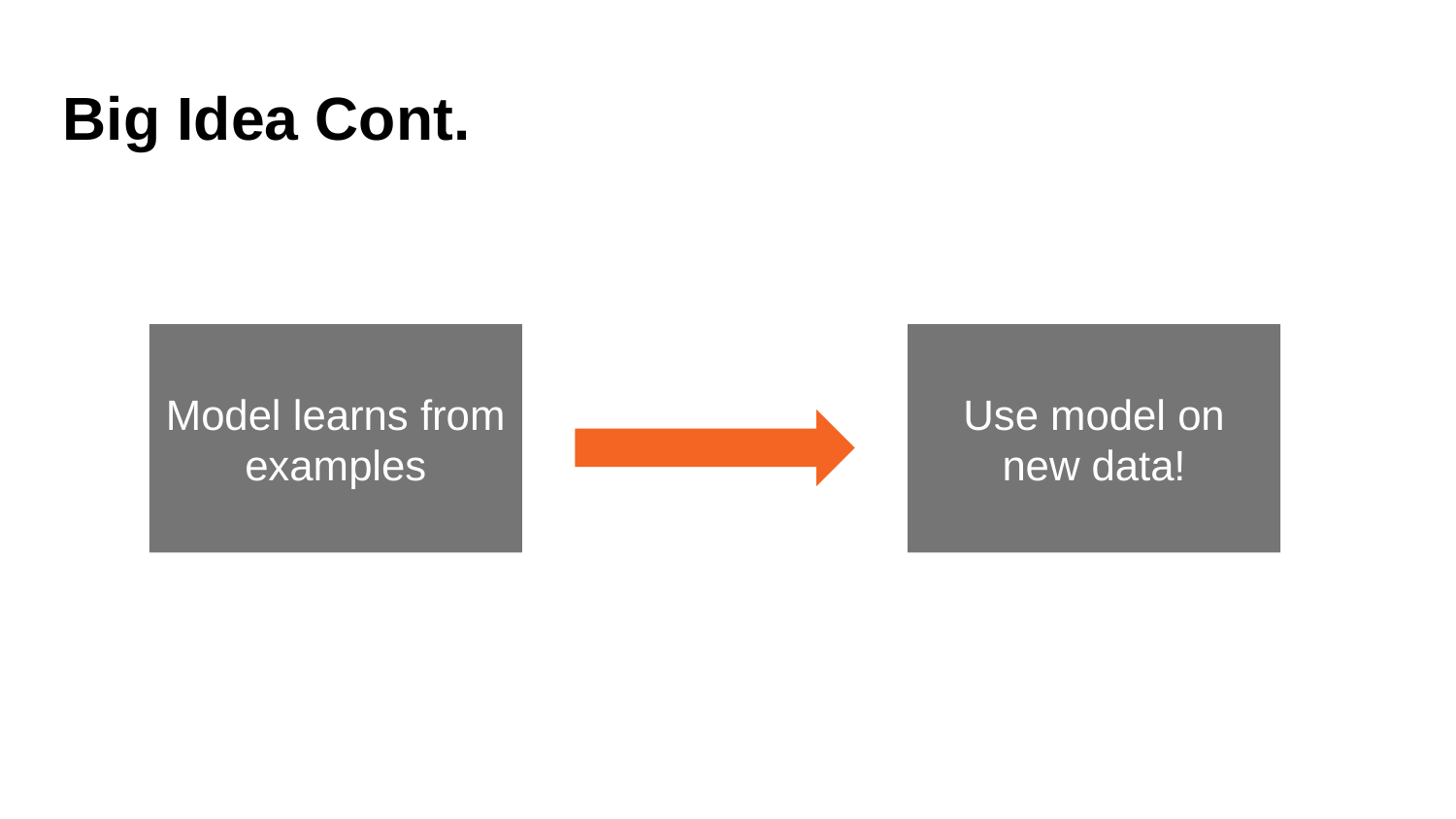

# Big Idea Cont.
Model learns from examples
Use model on new data!